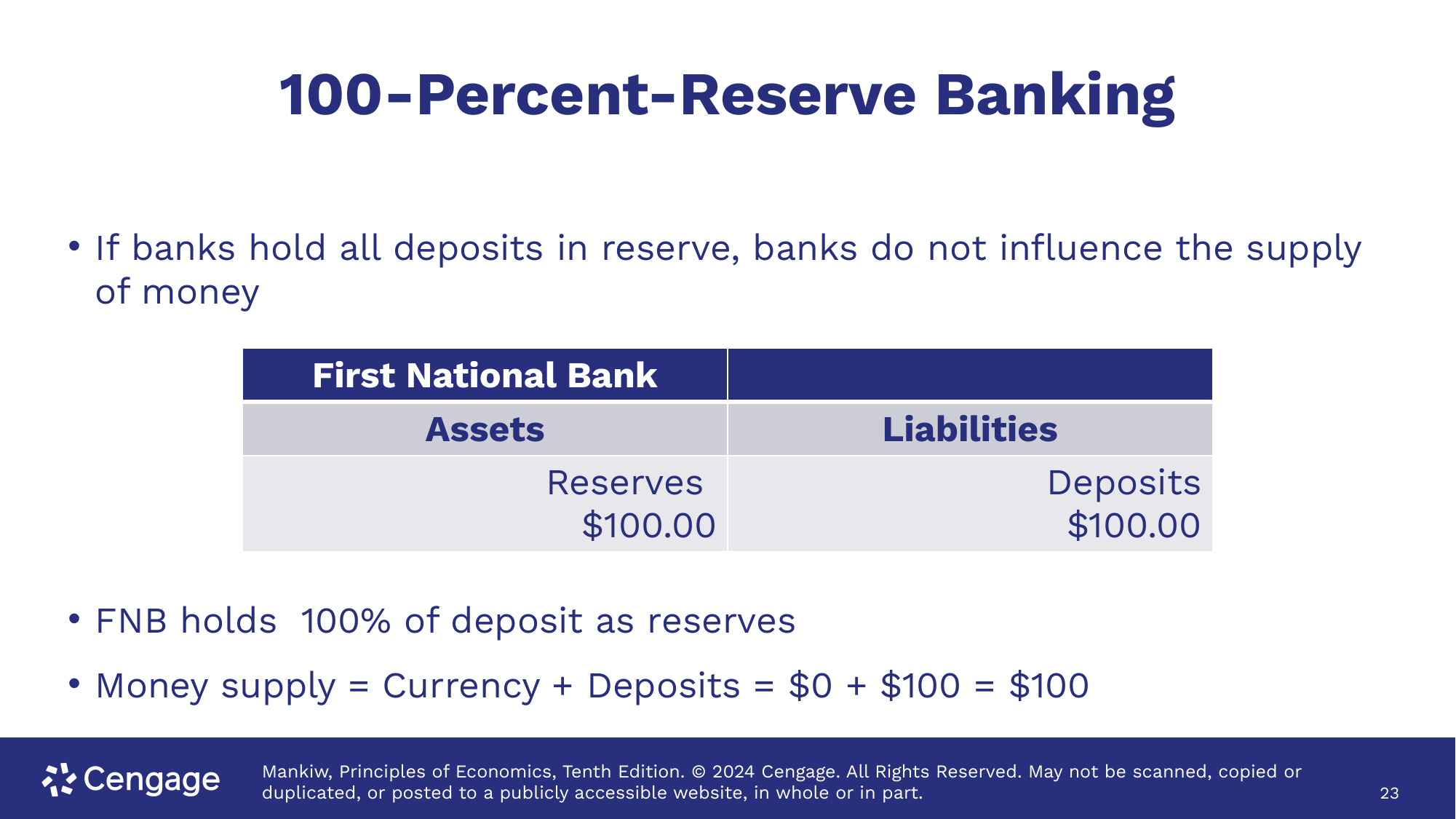

# 100‑Percent‑Reserve Banking
If banks hold all deposits in reserve, banks do not influence the supply of money
| First National Bank |  |
| --- | --- |
| Assets | Liabilities |
| Reserves $100.00 | Deposits $100.00 |
FNB holds  100% of deposit as reserves
Money supply = Currency + Deposits = $0 + $100 = $100